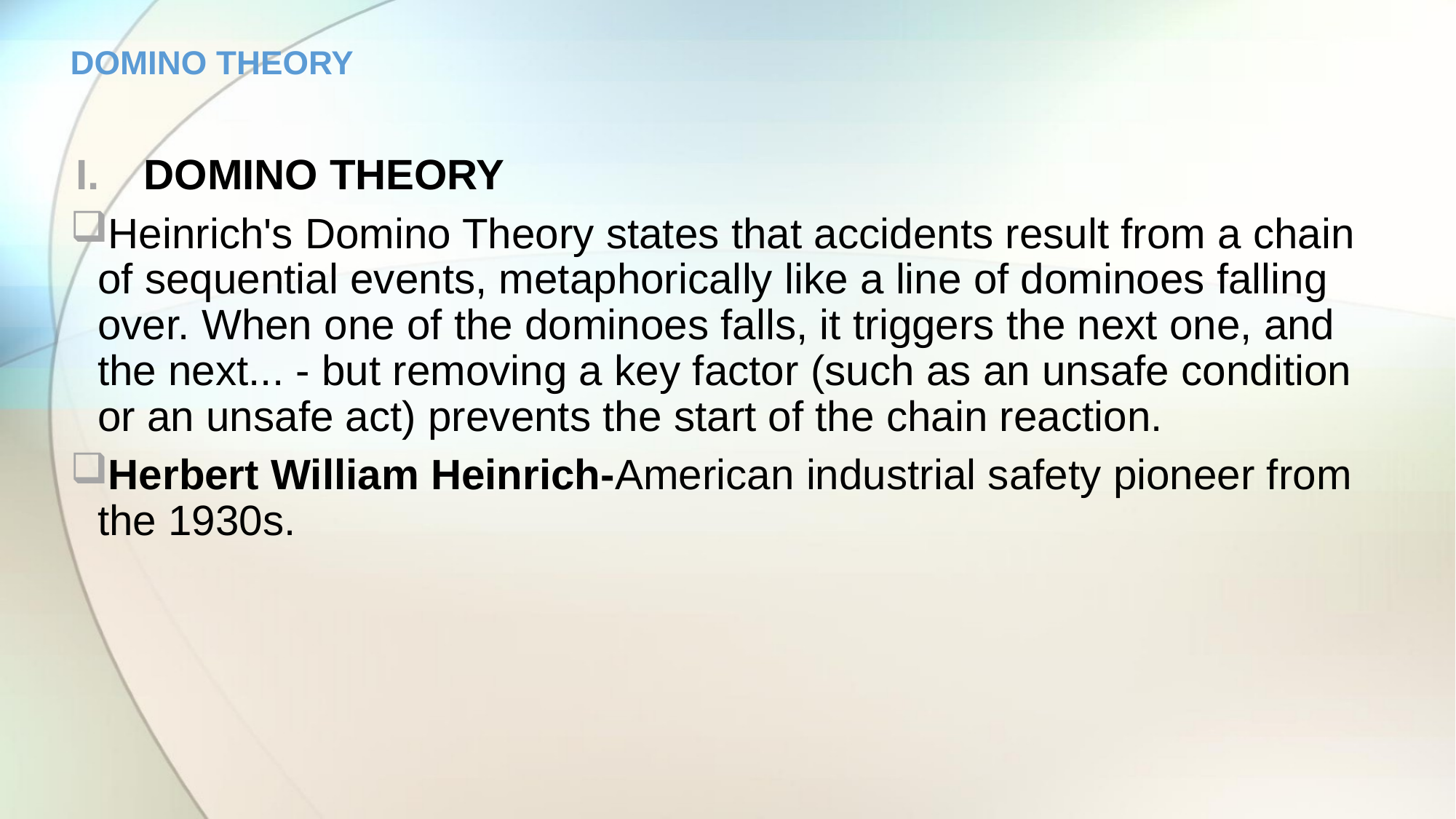

# DOMINO THEORY
DOMINO THEORY
Heinrich's Domino Theory states that accidents result from a chain of sequential events, metaphorically like a line of dominoes falling over. When one of the dominoes falls, it triggers the next one, and the next... - but removing a key factor (such as an unsafe condition or an unsafe act) prevents the start of the chain reaction.
Herbert William Heinrich-American industrial safety pioneer from the 1930s.